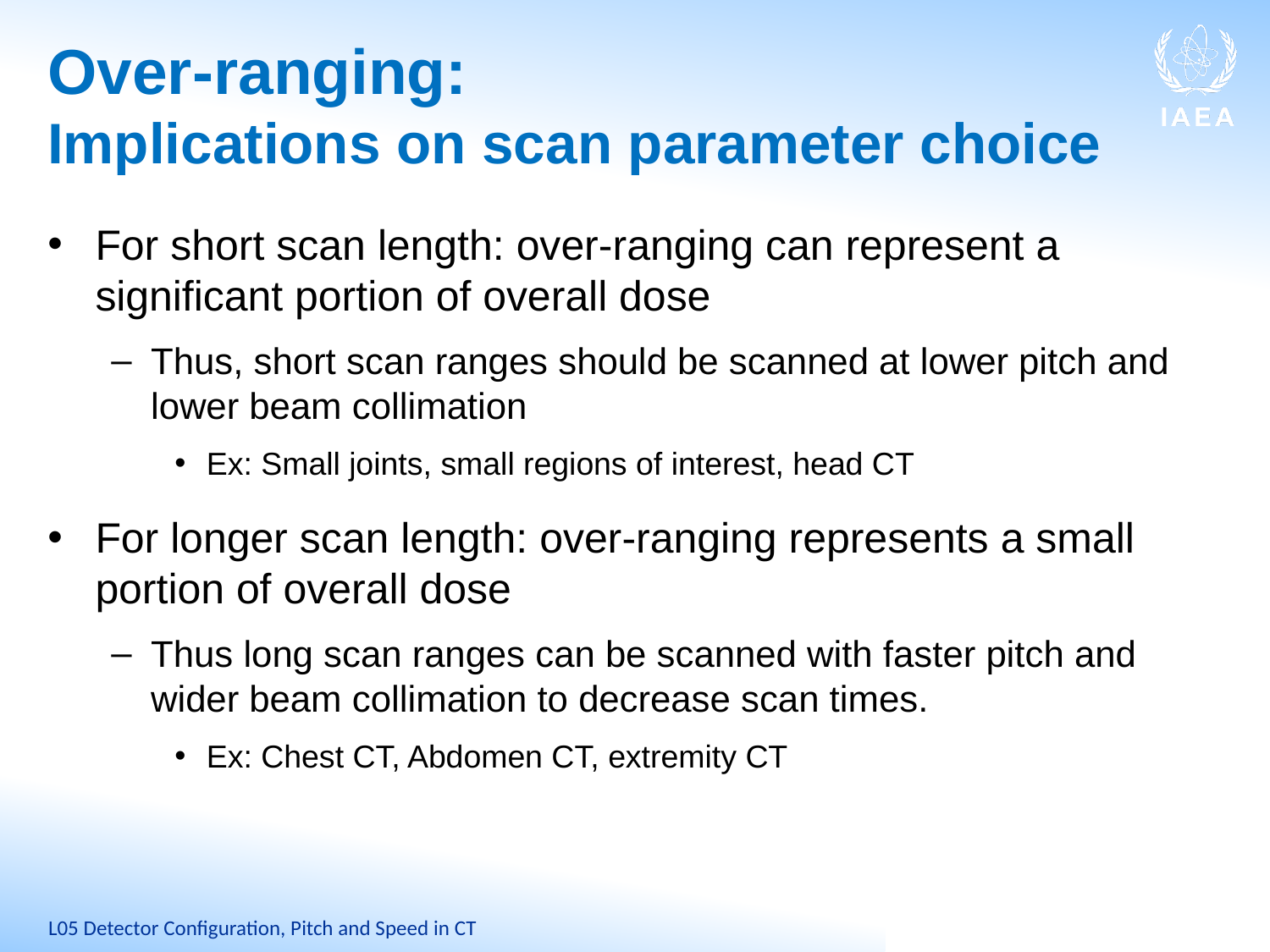

# Over-ranging: Implications on scan parameter choice
For short scan length: over-ranging can represent a significant portion of overall dose
Thus, short scan ranges should be scanned at lower pitch and lower beam collimation
Ex: Small joints, small regions of interest, head CT
For longer scan length: over-ranging represents a small portion of overall dose
Thus long scan ranges can be scanned with faster pitch and wider beam collimation to decrease scan times.
Ex: Chest CT, Abdomen CT, extremity CT